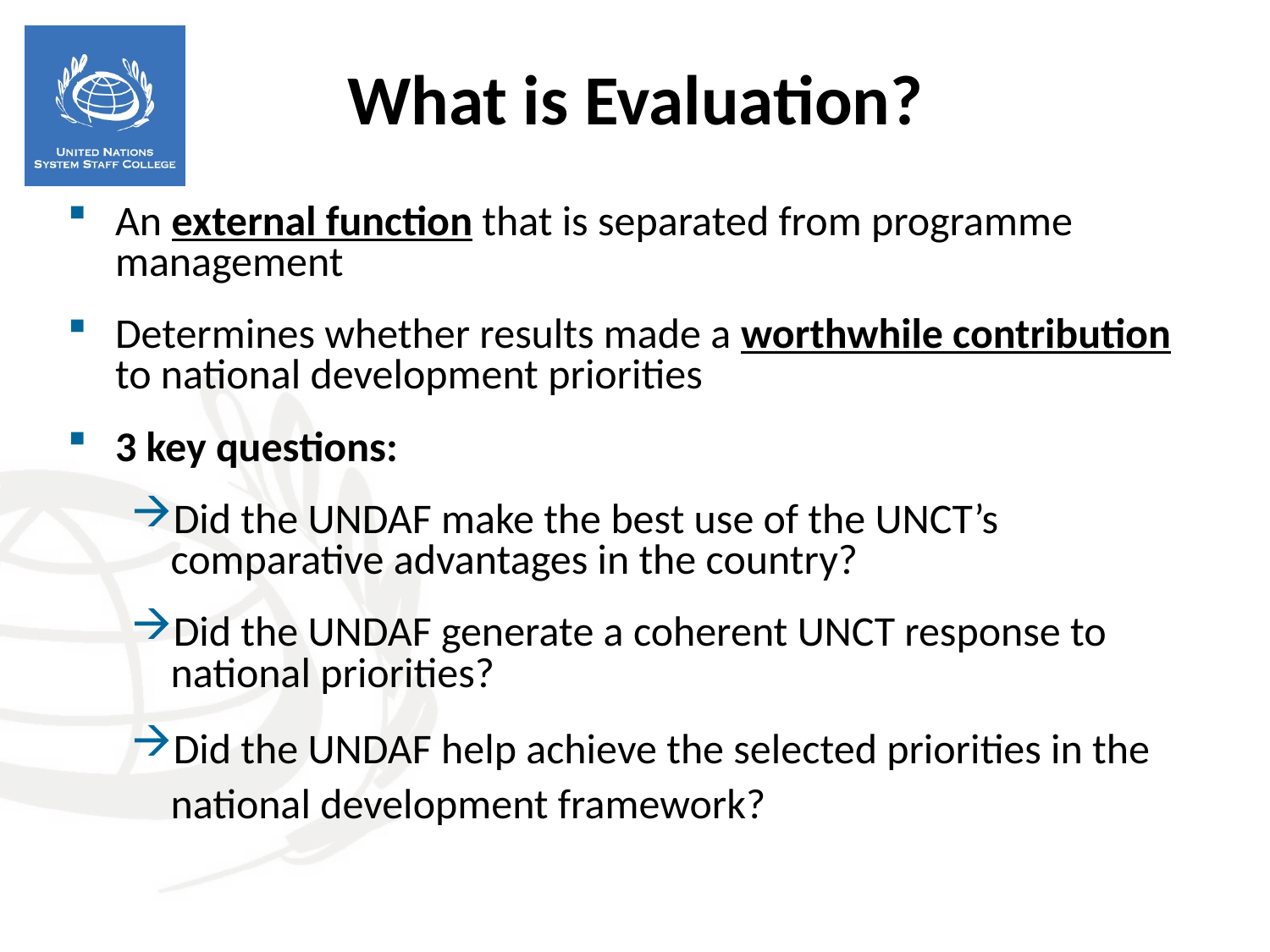

What is Evaluation?
An external function that is separated from programme management
Determines whether results made a worthwhile contribution to national development priorities
3 key questions:
Did the UNDAF make the best use of the UNCT’s comparative advantages in the country?
Did the UNDAF generate a coherent UNCT response to national priorities?
Did the UNDAF help achieve the selected priorities in the national development framework?